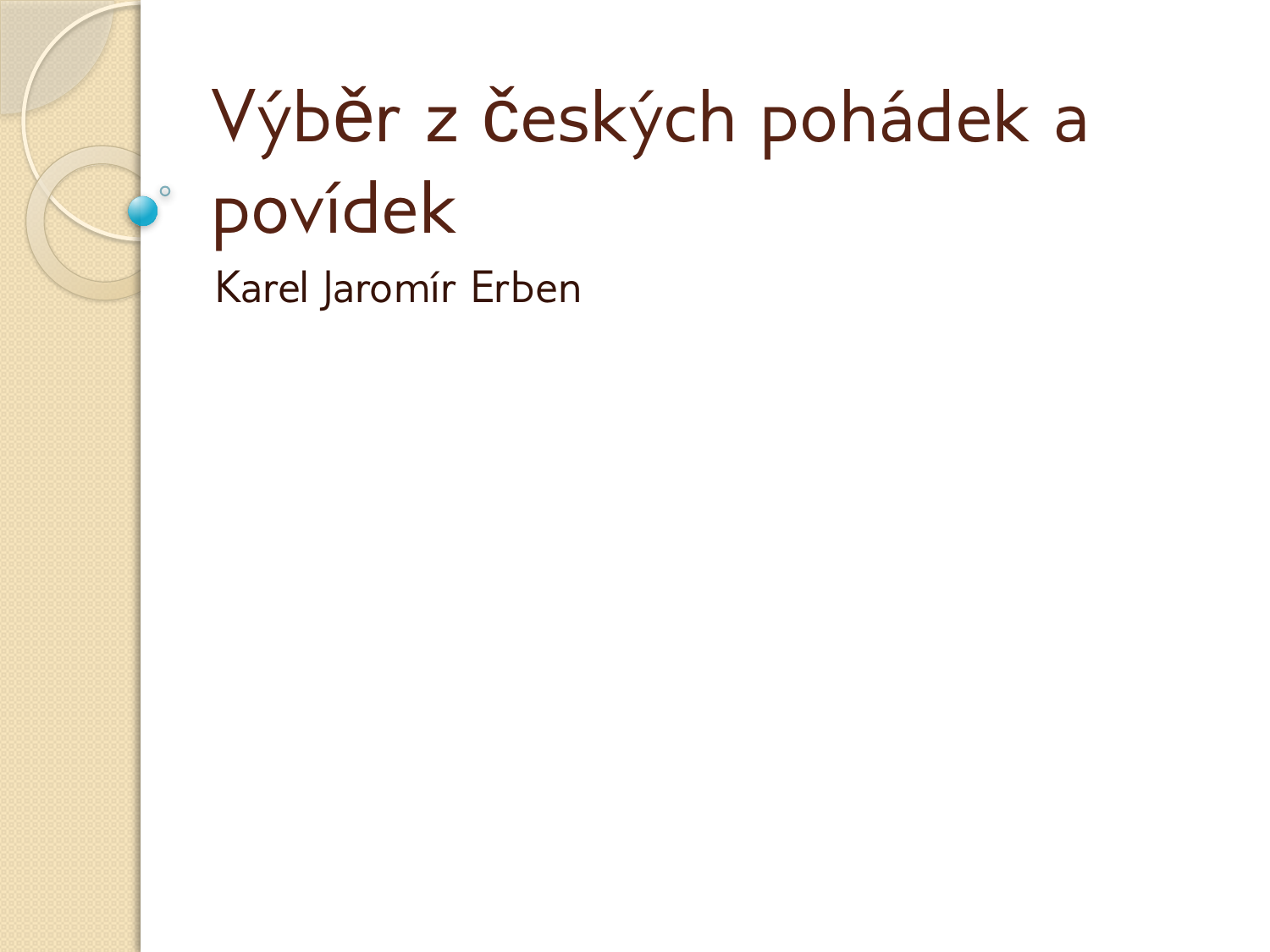

# Výběr z českých pohádek a povídek
Karel Jaromír Erben